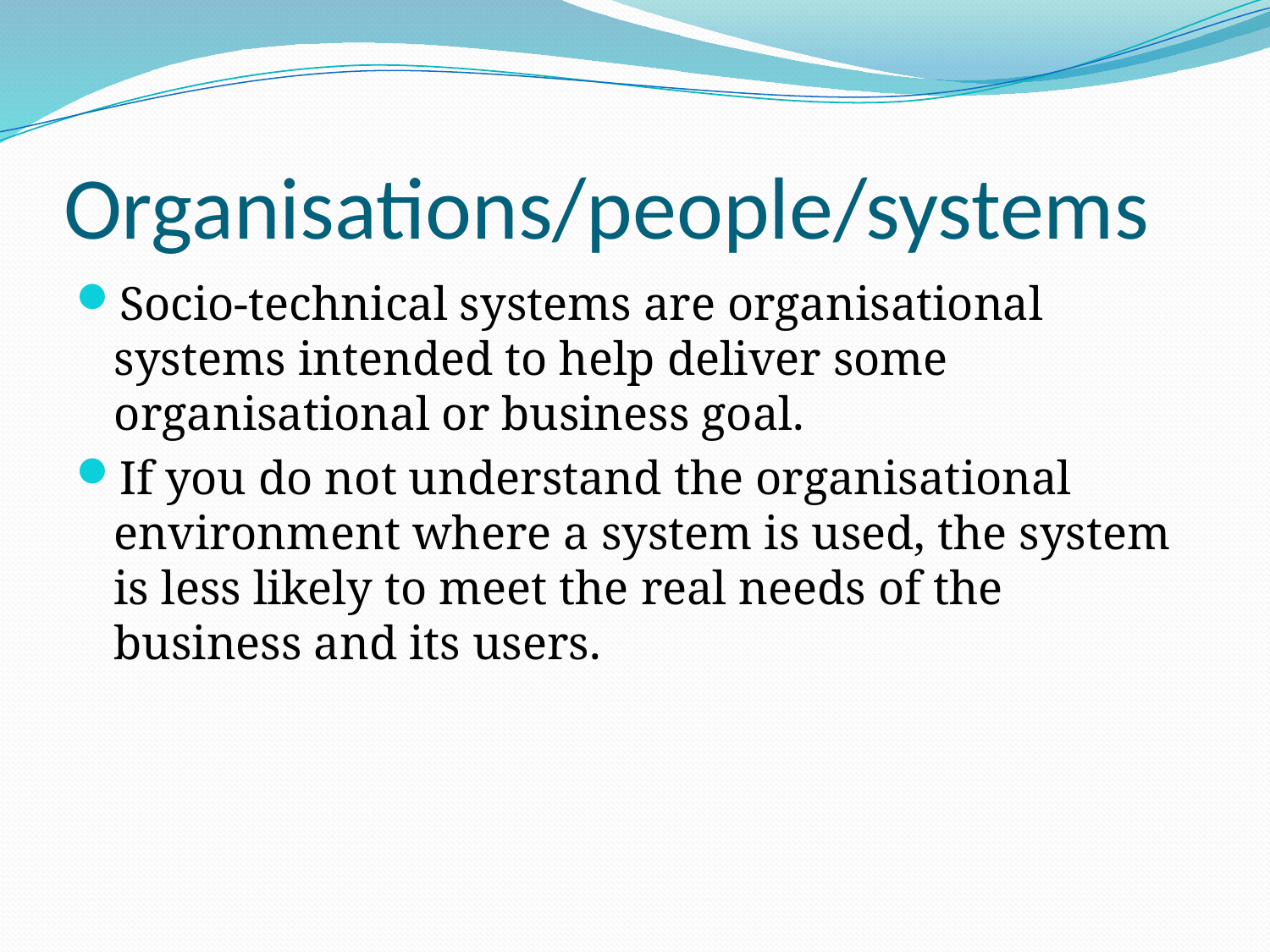

# Organisations/people/systems
Socio-technical systems are organisational systems intended to help deliver some organisational or business goal.
If you do not understand the organisational environment where a system is used, the system is less likely to meet the real needs of the business and its users.